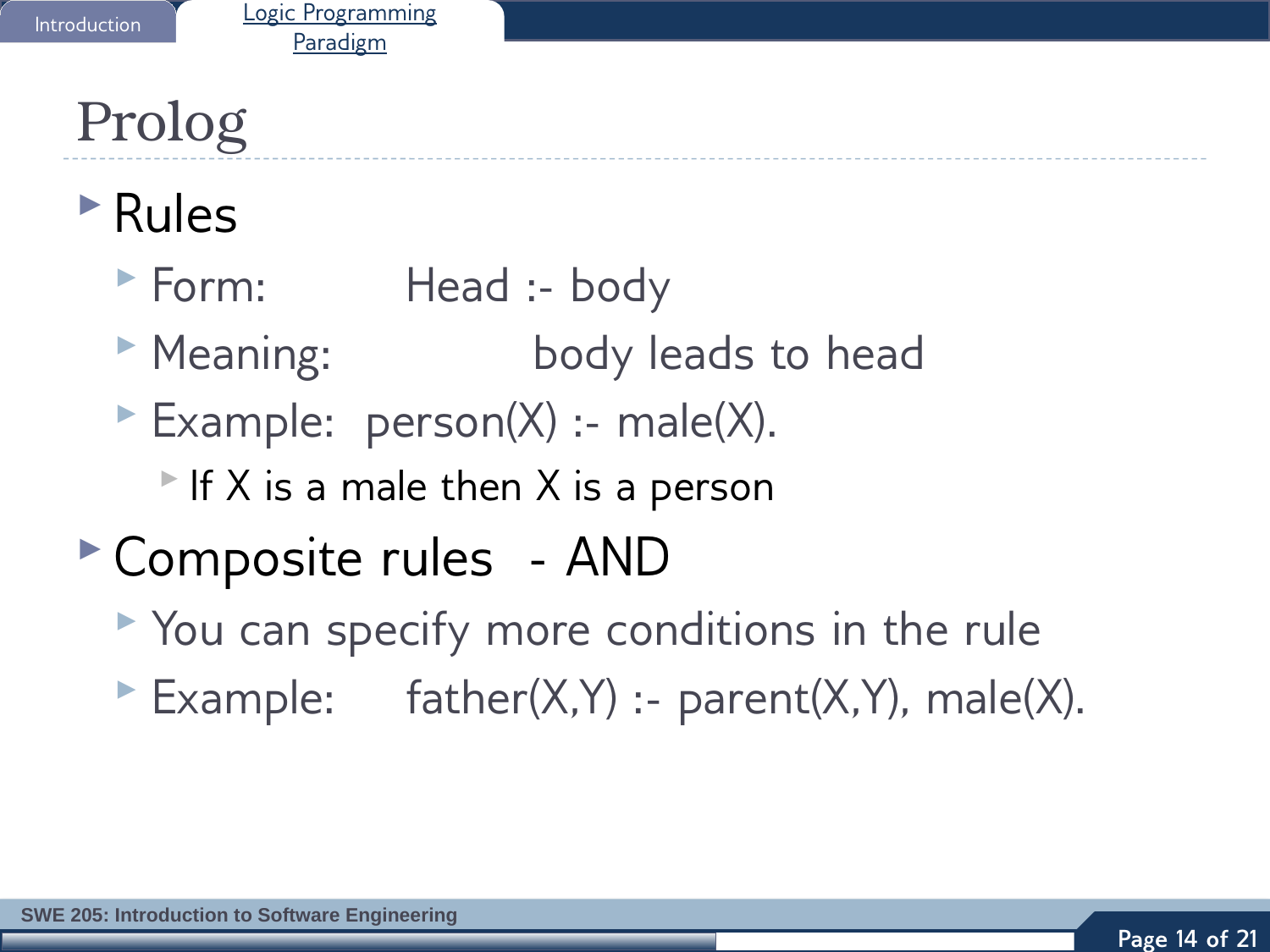

Introduction
Logic Programming Paradigm
# Prolog
Rules
Form:         	Head :- body
Meaning: 		body leads to head
Example:  person(X) :- male(X).
If X is a male then X is a person
Composite rules  - AND
You can specify more conditions in the rule
Example: 	father(X,Y) :- parent(X,Y), male(X).
14
Page 14 of 21